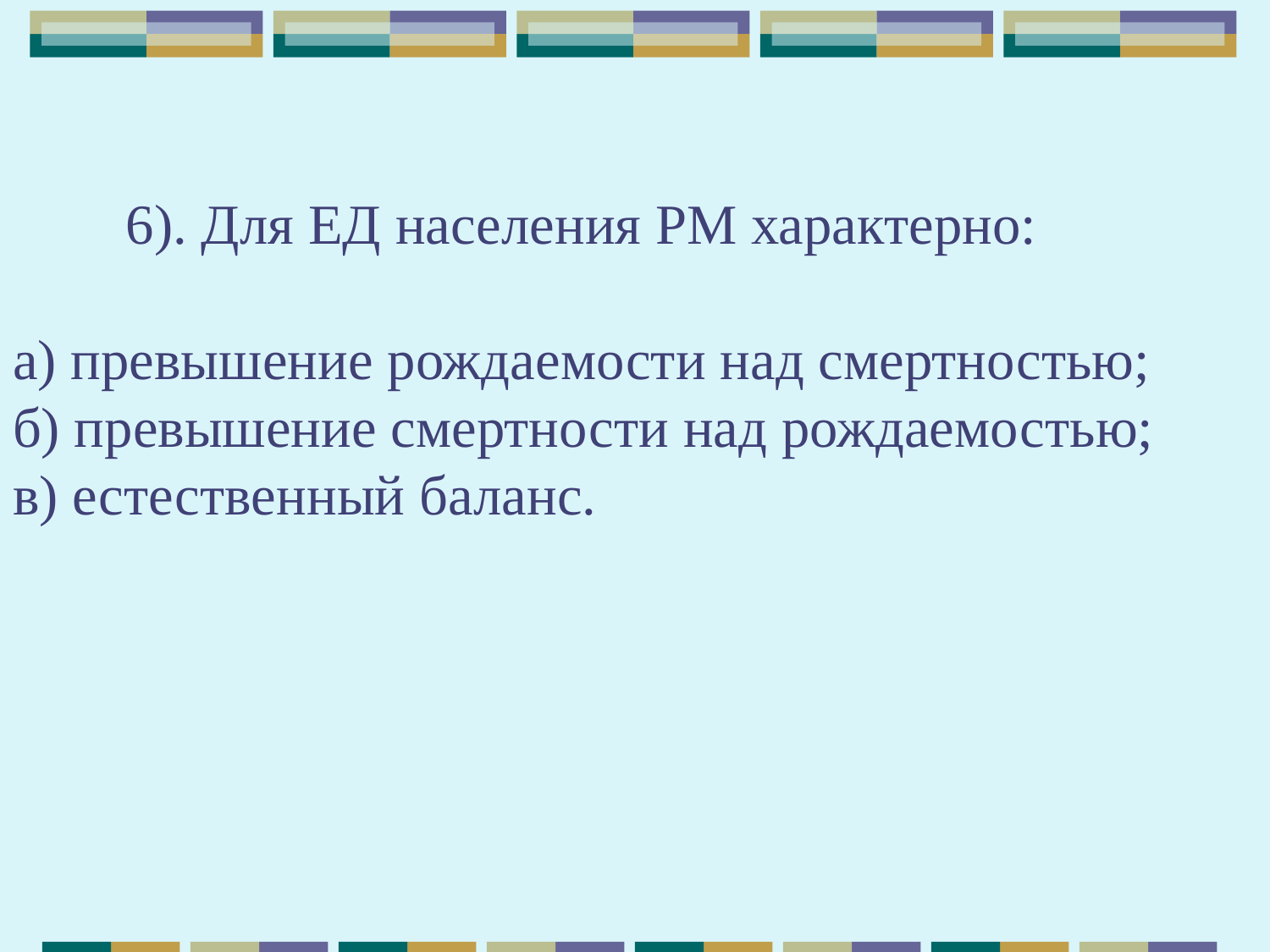

# 6). Для ЕД населения РМ характерно: а) превышение рождаемости над смертностью; б) превышение смертности над рождаемостью; в) естественный баланс.